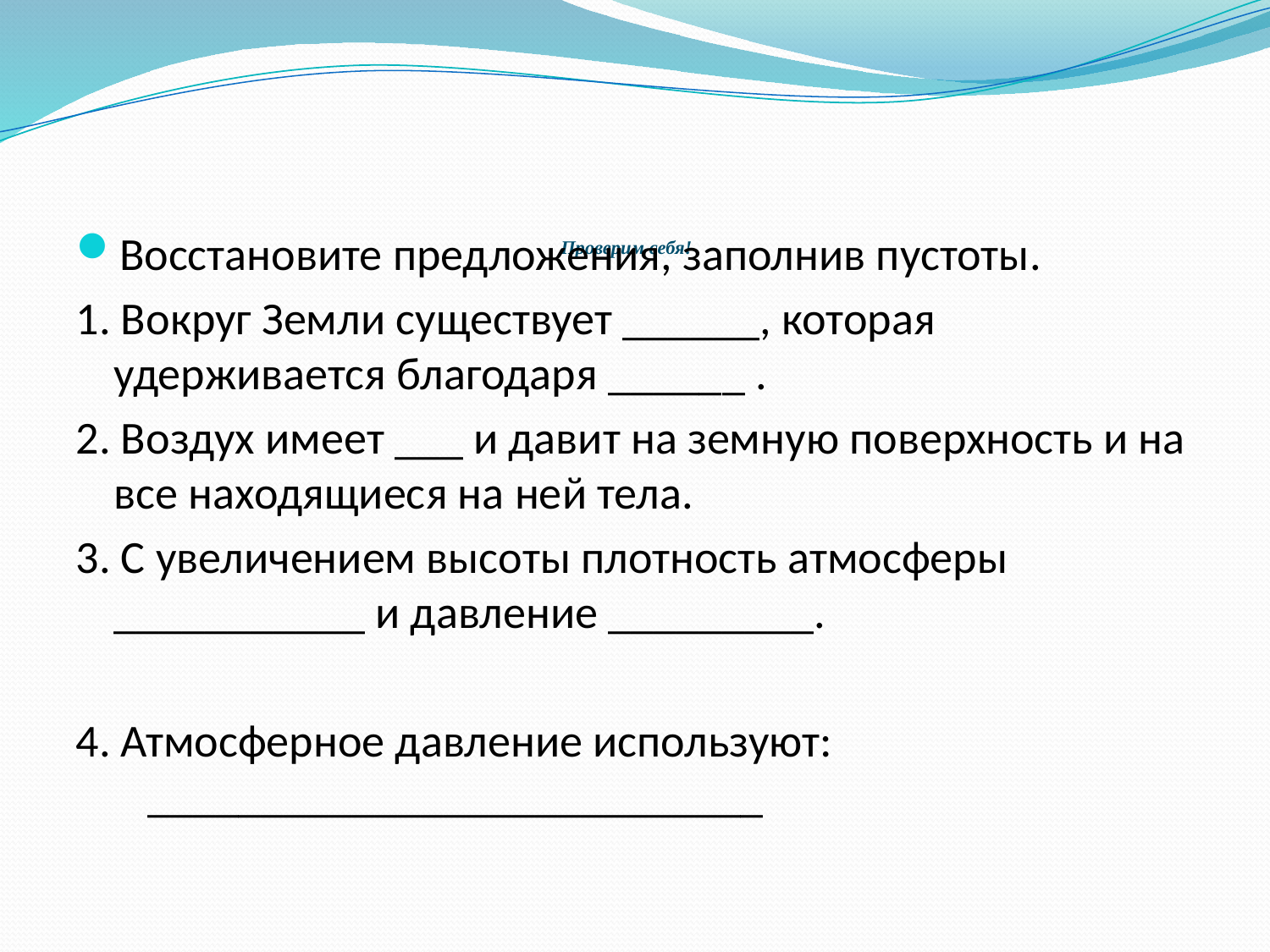

# Проверим себя!
Восстановите предложения, заполнив пустоты.
1. Вокруг Земли существует ______, которая удерживается благодаря ______ .
2. Воздух имеет ___ и давит на земную поверхность и на все находящиеся на ней тела.
3. С увеличением высоты плотность атмосферы ___________ и давление _________.

4. Атмосферное давление используют: ___________________________